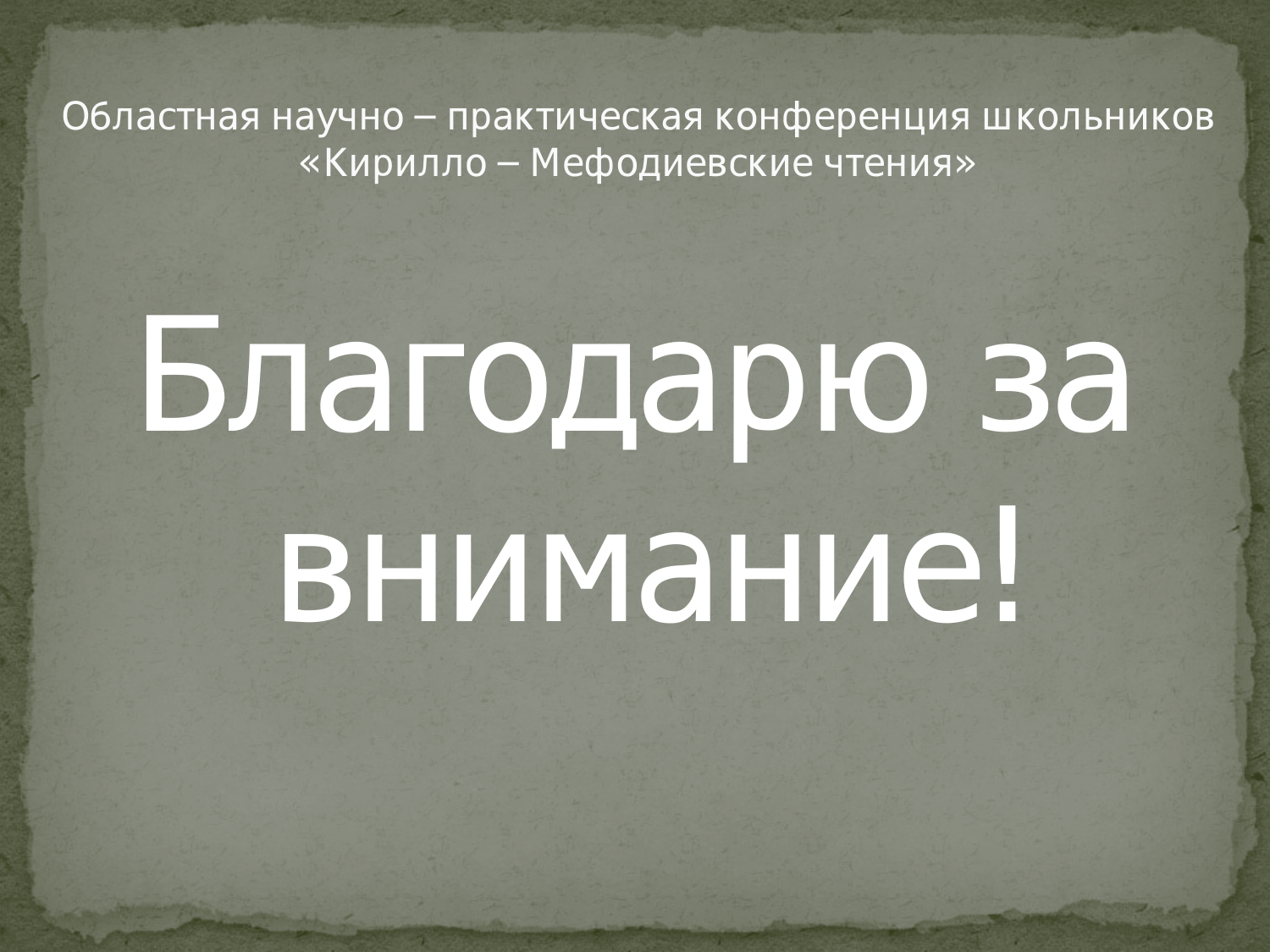

# Областная научно – практическая конференция школьников «Кирилло – Мефодиевские чтения»
Благодарю за внимание!